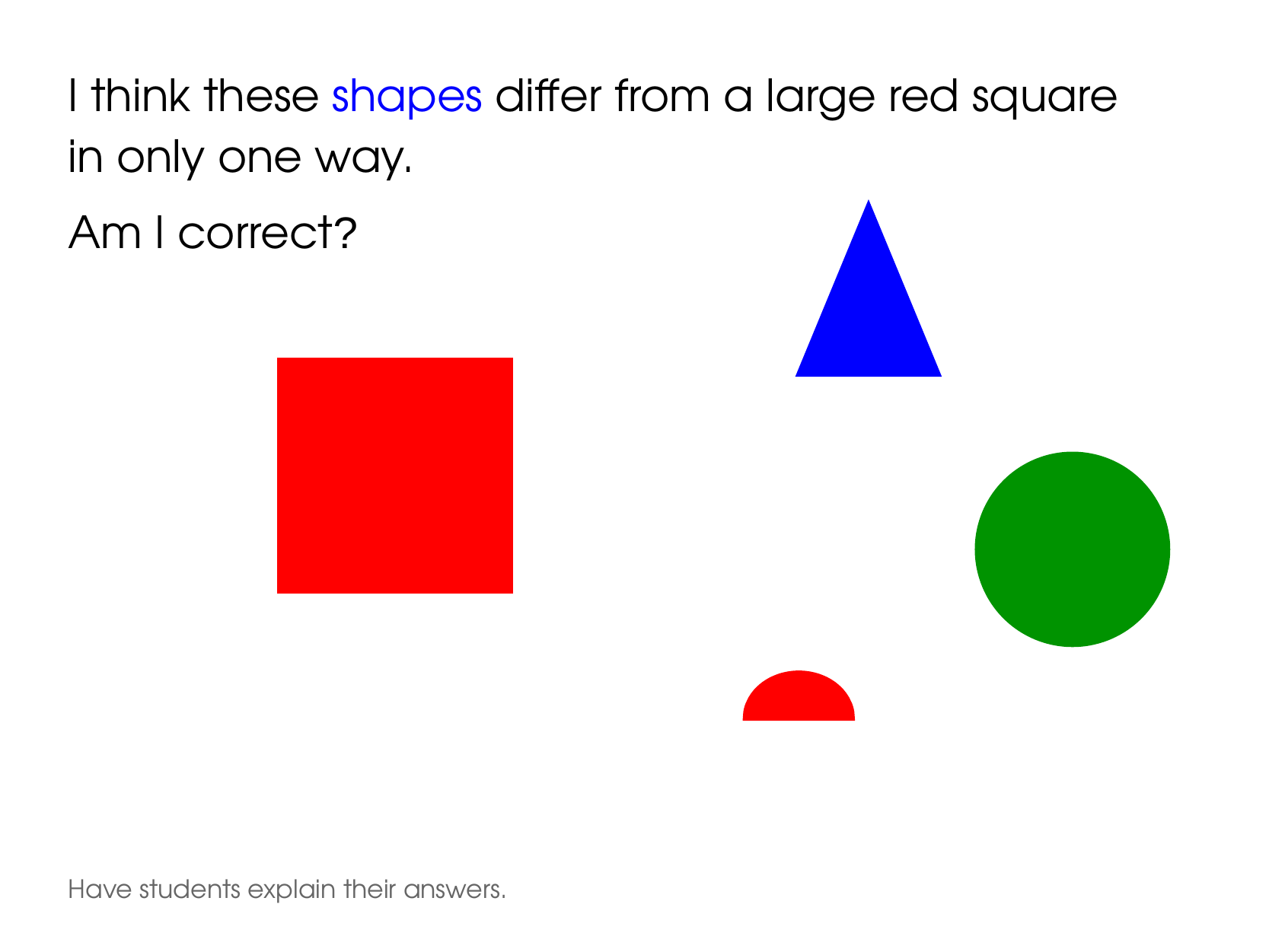

I think these shapes differ from a large red square
in only one way.
Am I correct?

Have students explain their answers.